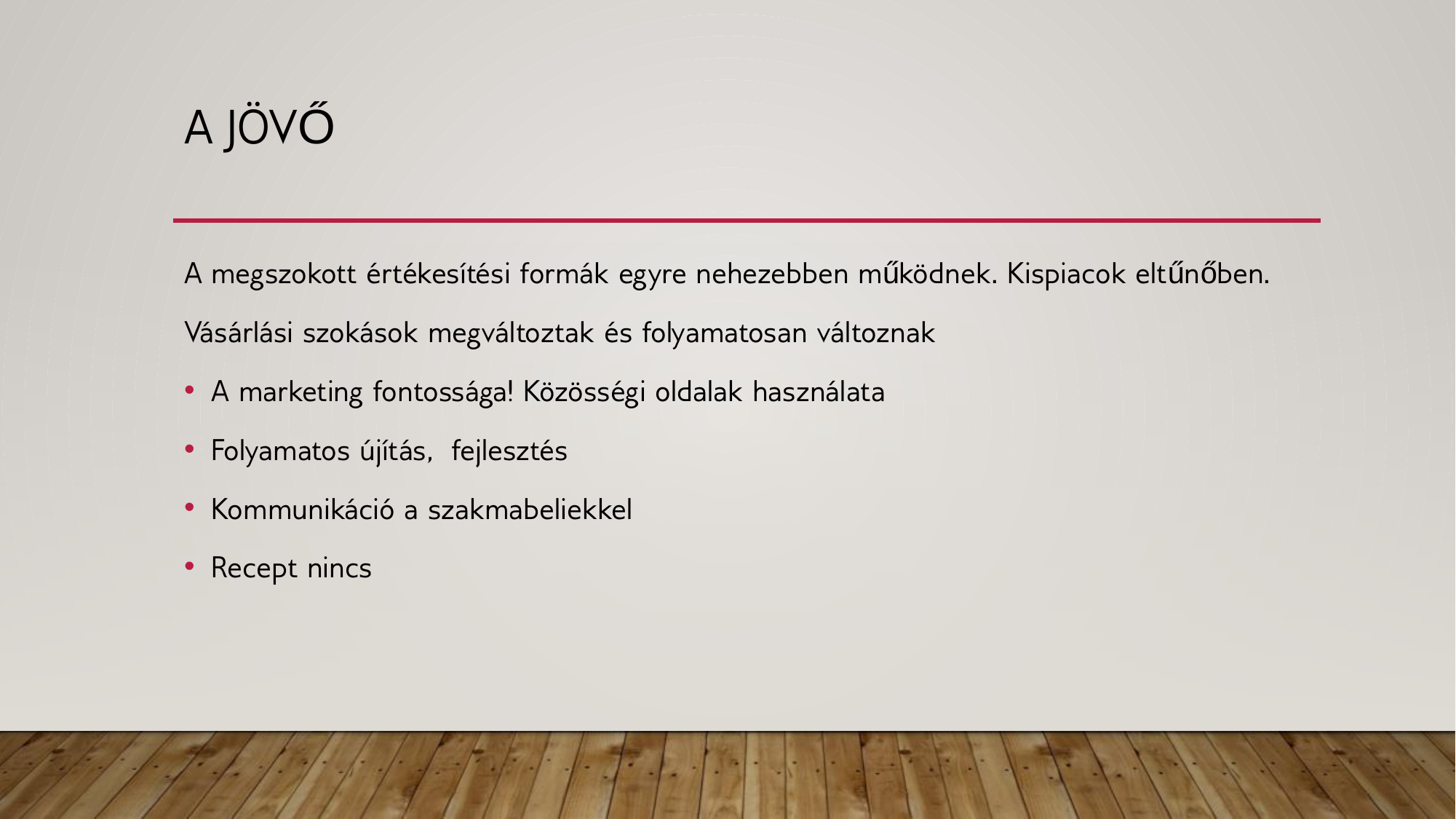

# A jövő
A megszokott értékesítési formák egyre nehezebben működnek. Kispiacok eltűnőben.
Vásárlási szokások megváltoztak és folyamatosan változnak
A marketing fontossága! Közösségi oldalak használata
Folyamatos újítás,  fejlesztés
Kommunikáció a szakmabeliekkel
Recept nincs